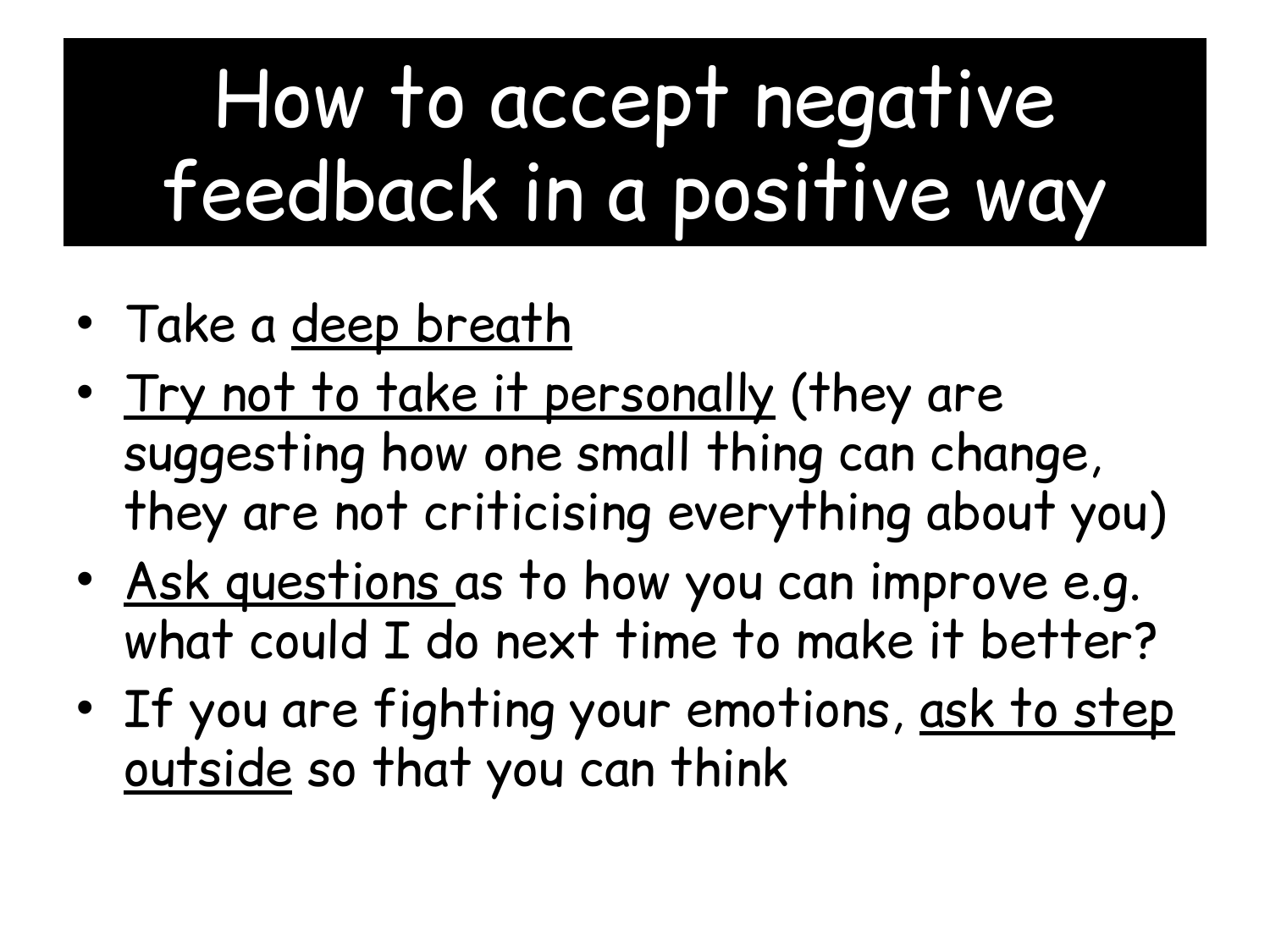

# How to accept negative feedback in a positive way
Take a deep breath
Try not to take it personally (they are suggesting how one small thing can change, they are not criticising everything about you)
Ask questions as to how you can improve e.g. what could I do next time to make it better?
If you are fighting your emotions, ask to step outside so that you can think